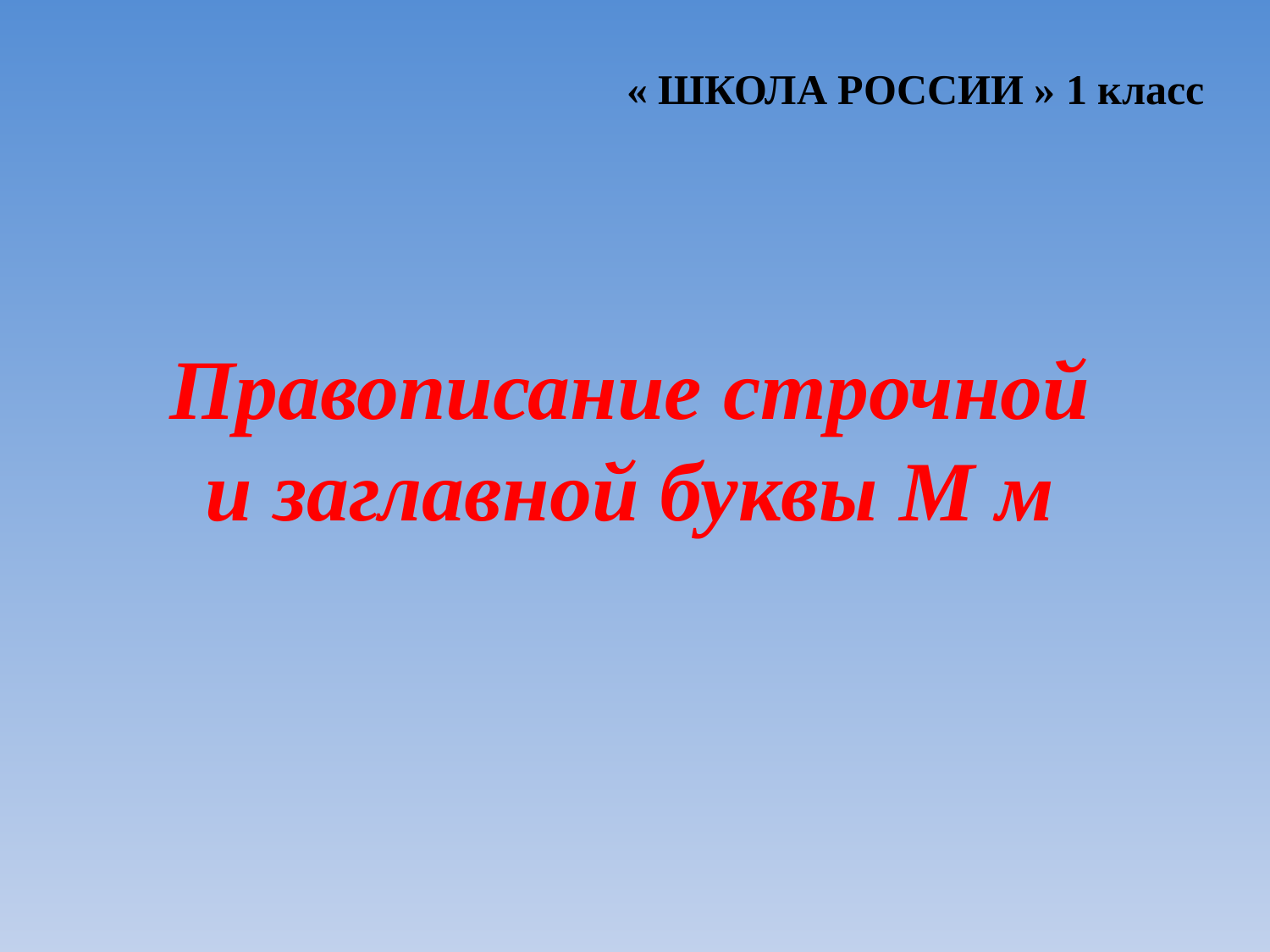

« ШКОЛА РОССИИ » 1 класс
# Правописание строчной и заглавной буквы М м